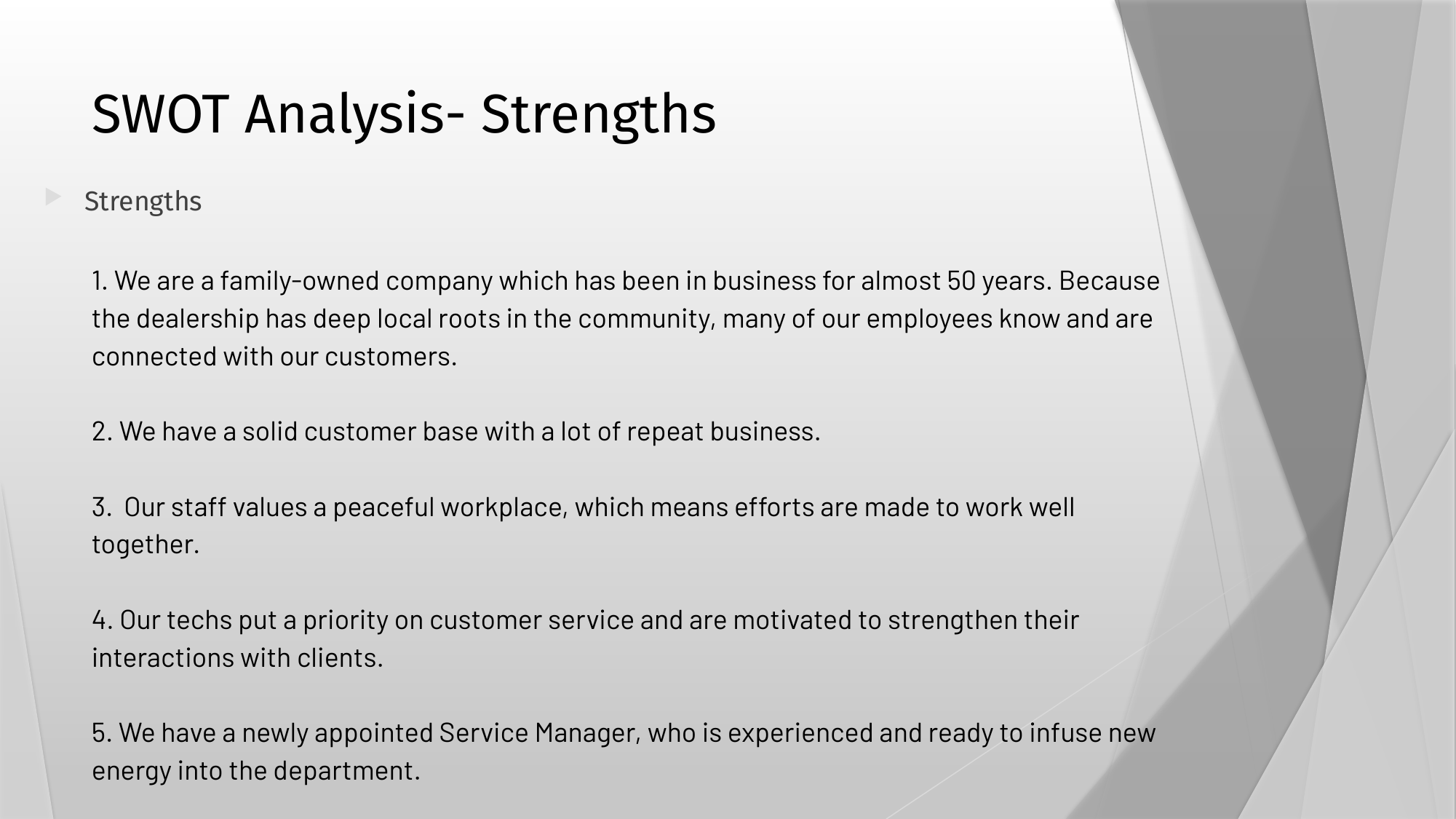

# SWOT Analysis- Strengths
Strengths
1. We are a family-owned company which has been in business for almost 50 years. Because the dealership has deep local roots in the community, many of our employees know and are connected with our customers.

2. We have a solid customer base with a lot of repeat business.

3.  Our staff values a peaceful workplace, which means efforts are made to work well together.

4. Our techs put a priority on customer service and are motivated to strengthen their interactions with clients.

5. We have a newly appointed Service Manager, who is experienced and ready to infuse new energy into the department.